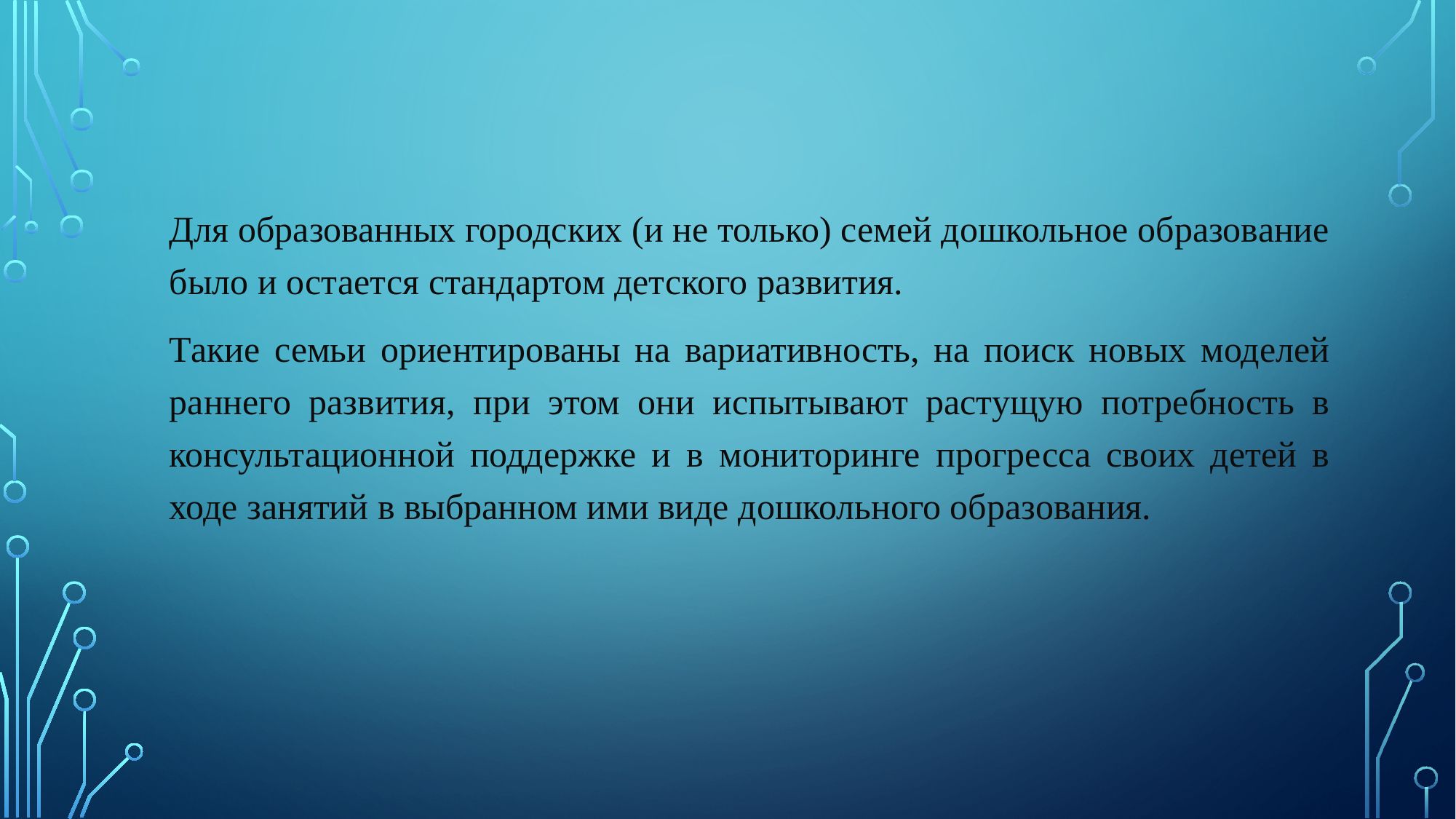

#
Для образованных городских (и не только) семей дошкольное образование было и остается стандартом детского развития.
Такие семьи ориентированы на вариативность, на поиск новых моделей раннего развития, при этом они испытывают растущую потребность в консультационной поддержке и в мониторинге прогресса своих детей в ходе занятий в выбранном ими виде дошкольного образования.